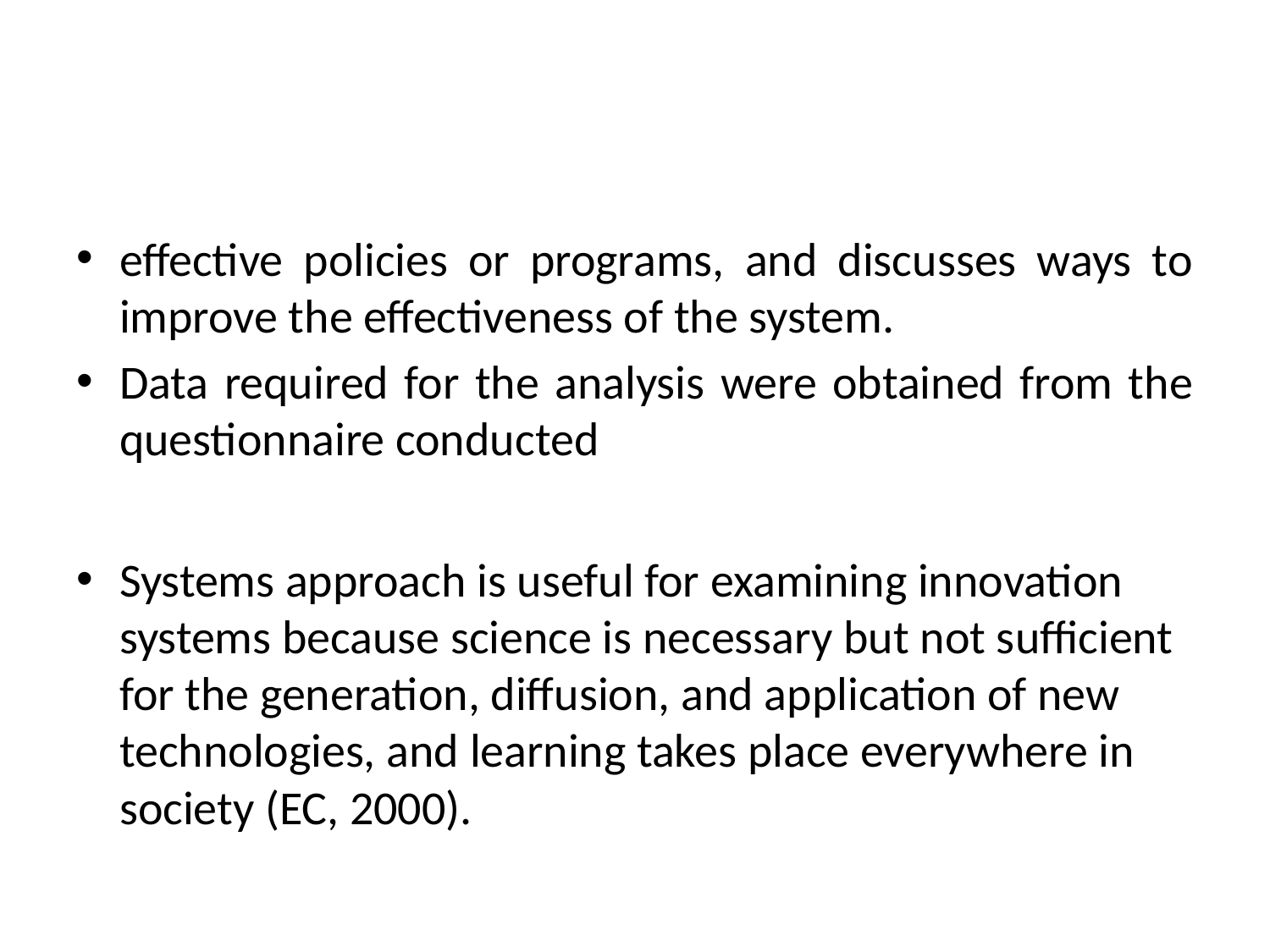

#
effective policies or programs, and discusses ways to improve the effectiveness of the system.
Data required for the analysis were obtained from the questionnaire conducted

Systems approach is useful for examining innovation systems because science is necessary but not sufficient for the generation, diffusion, and application of new technologies, and learning takes place everywhere in society (EC, 2000).